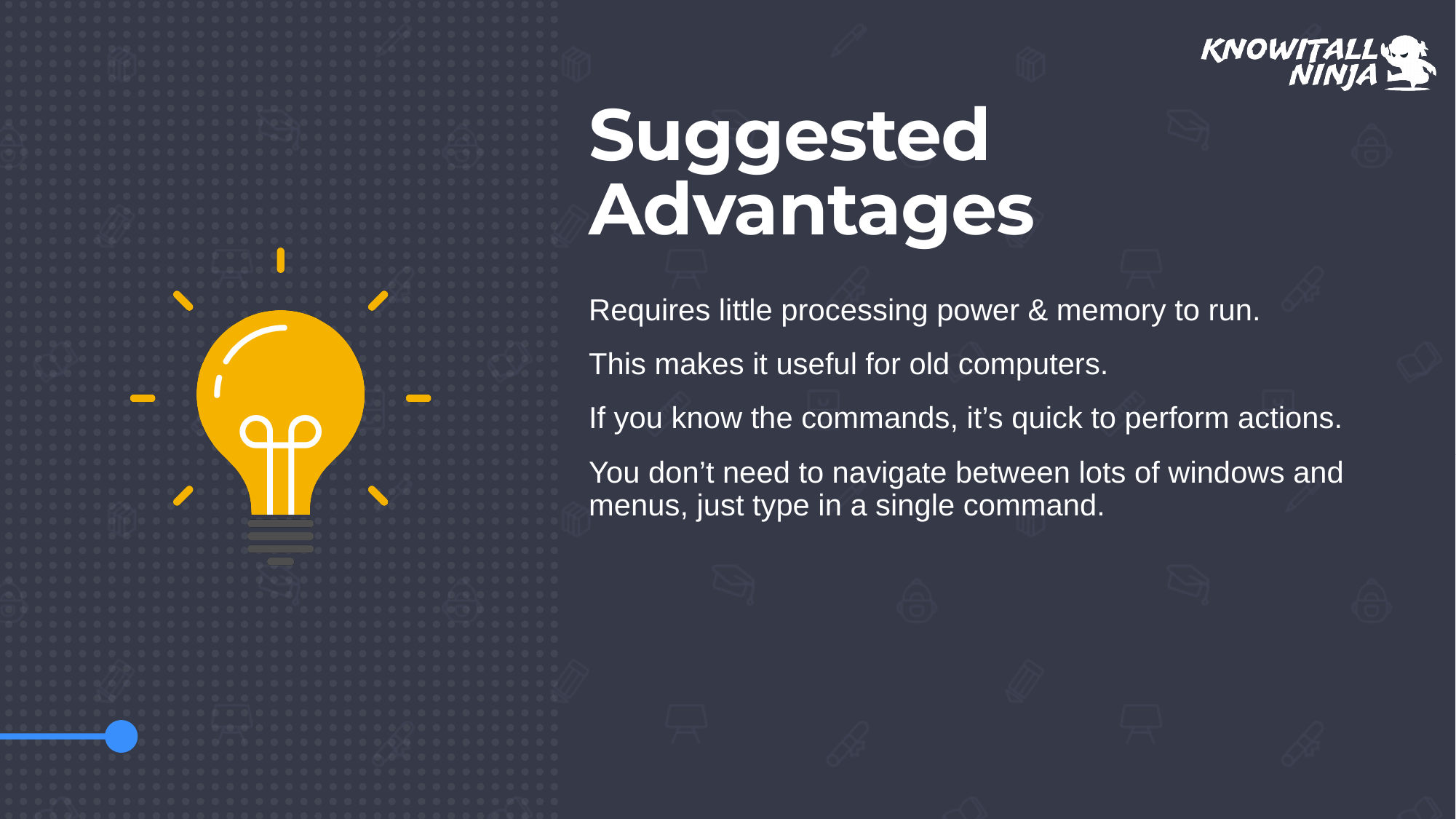

# Suggested Advantages
Requires little processing power & memory to run.
This makes it useful for old computers.
If you know the commands, it’s quick to perform actions.
You don’t need to navigate between lots of windows and menus, just type in a single command.